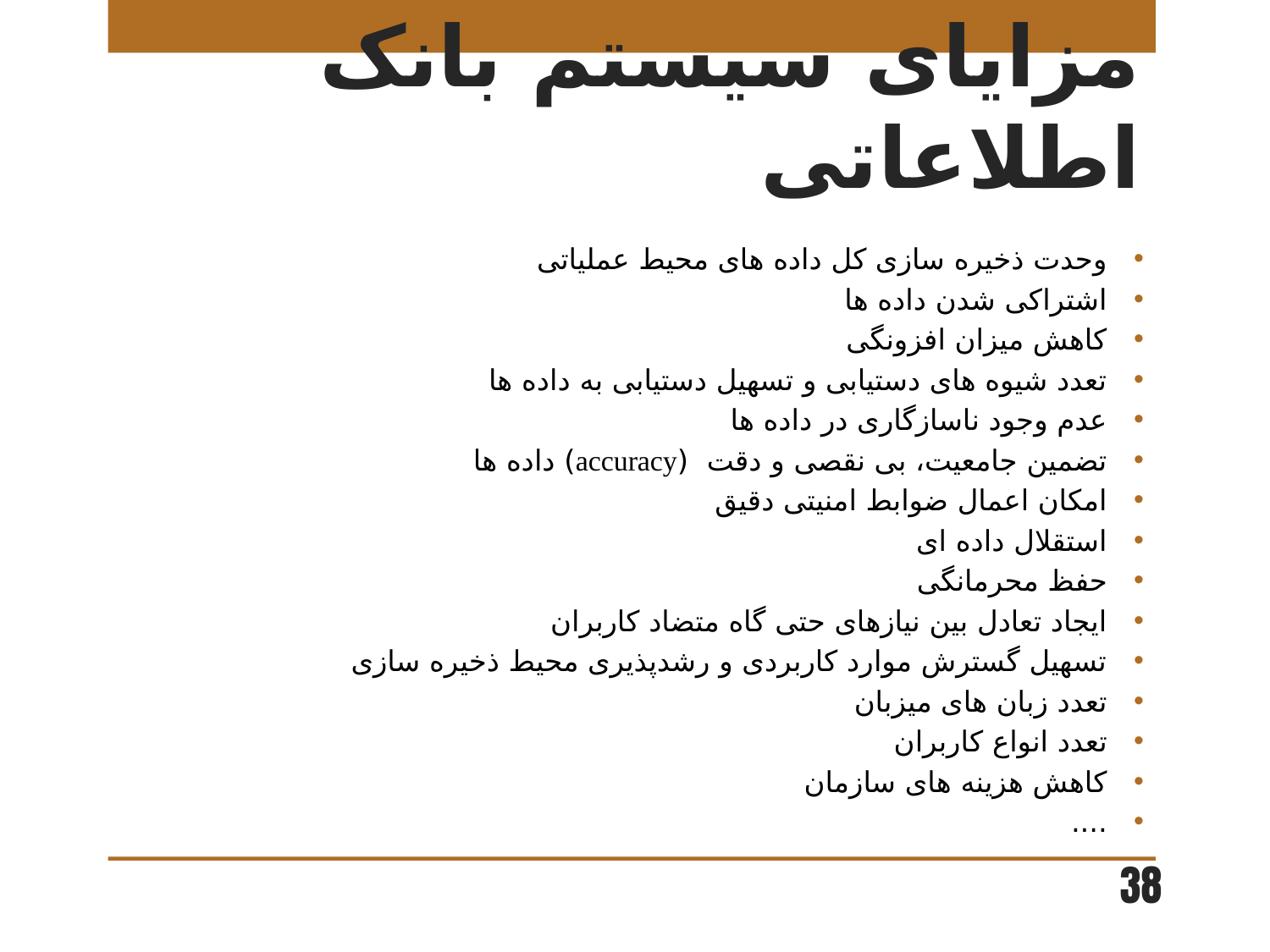

# مزایای سیستم بانک اطلاعاتی
وحدت ذخیره سازی کل داده های محیط عملیاتی
اشتراکی شدن داده ها
کاهش میزان افزونگی
تعدد شیوه های دستیابی و تسهیل دستیابی به داده ها
عدم وجود ناسازگاری در داده ها
تضمین جامعیت، بی نقصی و دقت  (accuracy) داده ها
امکان اعمال ضوابط امنیتی دقیق
استقلال داده ای
حفظ محرمانگی
ایجاد تعادل بین نیازهای حتی گاه متضاد کاربران
تسهیل گسترش موارد کاربردی و رشدپذیری محیط ذخیره سازی
تعدد زبان های میزبان
تعدد انواع کاربران
کاهش هزینه های سازمان
....
38